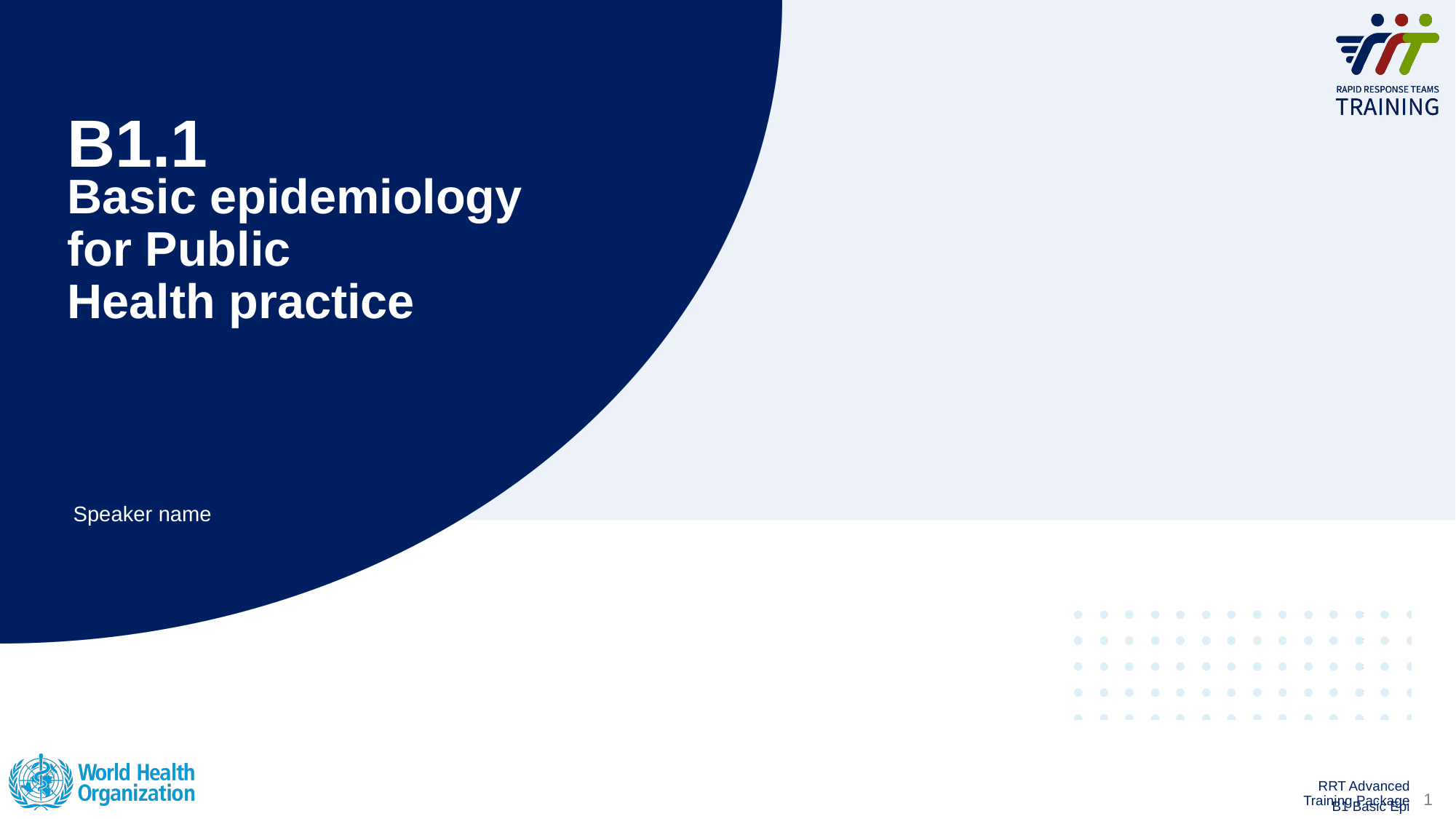

B1.1
# Basic epidemiology for Public Health practice
Speaker name